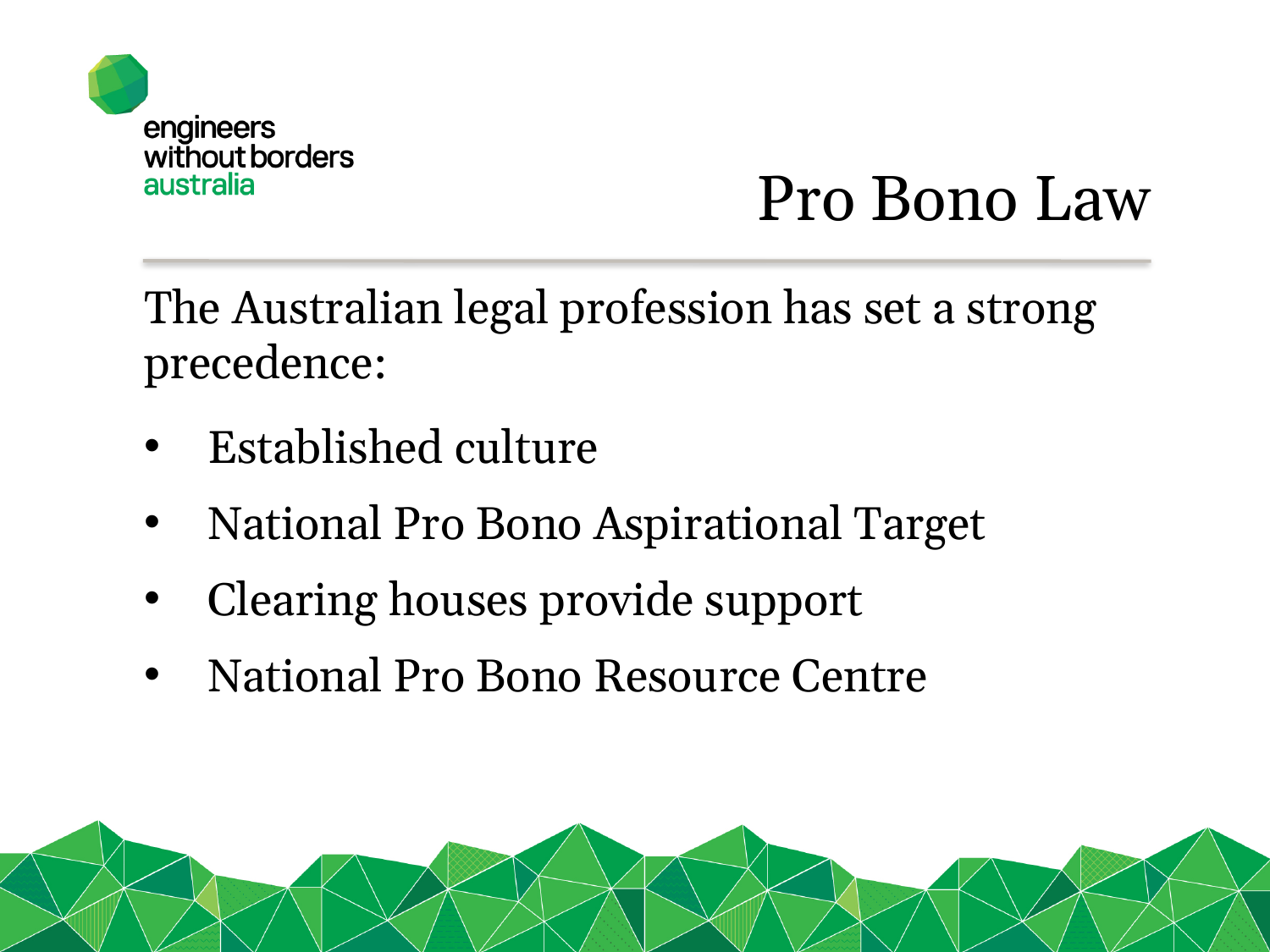

Pro Bono Law
The Australian legal profession has set a strong precedence:

Established culture
National Pro Bono Aspirational Target
Clearing houses provide support
National Pro Bono Resource Centre